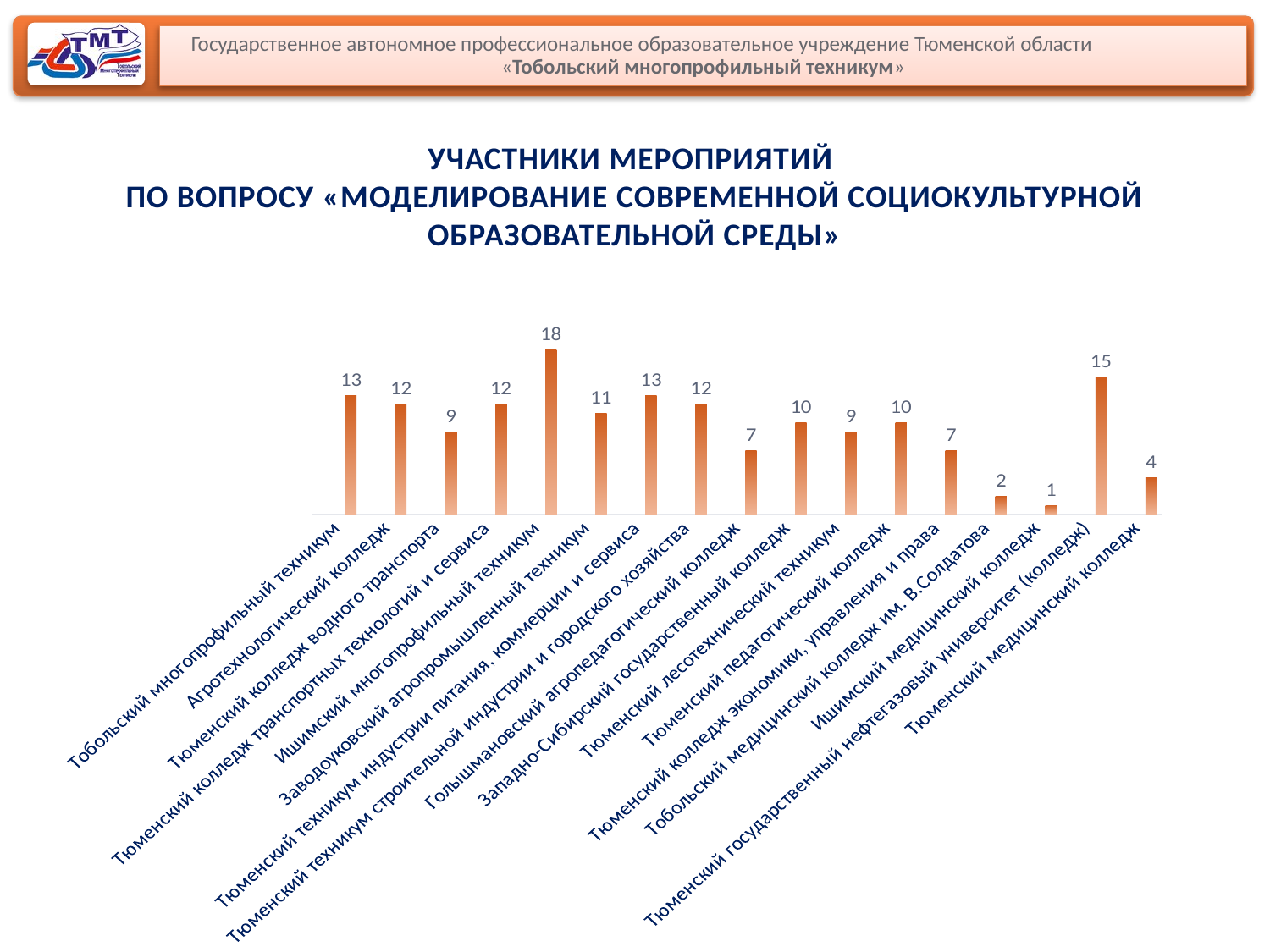

Государственное автономное профессиональное образовательное учреждение Тюменской области                          «Тобольский многопрофильный техникум»
# Участники мероприятий по вопросу «Моделирование современной социокультурной образовательной среды»

### Chart

| Category | Столбец1 | Столбец2 | Ряд 1 |
|---|---|---|---|
| Тобольский многопрофильный техникум | None | None | 13.0 |
| Агротехнологический колледж | None | None | 12.0 |
| Тюменский колледж водного транспорта | None | None | 9.0 |
| Тюменский колледж транспортных технологий и сервиса | None | None | 12.0 |
| Ишимский многопрофильный техникум | None | None | 18.0 |
| Заводоуковский агропромышленный техникум | None | None | 11.0 |
| Тюменский техникум индустрии питания, коммерции и сервиса | None | None | 13.0 |
| Тюменский техникум строительной индустрии и городского хозяйства | None | None | 12.0 |
| Голышмановский агропедагогический колледж | None | None | 7.0 |
| Западно-Сибирский государственный колледж | None | None | 10.0 |
| Тюменский лесотехнический техникум | None | None | 9.0 |
| Тюменский педагогический колледж | None | None | 10.0 |
| Тюменский колледж экономики, управления и права | None | None | 7.0 |
| Тобольский медицинский колледж им. В.Солдатова | None | None | 2.0 |
| Ишимский медицинский колледж | None | None | 1.0 |
| Тюменский государственный нефтегазовый университет (колледж) | None | None | 15.0 |
| Тюменский медицинский колледж | None | None | 4.0 |